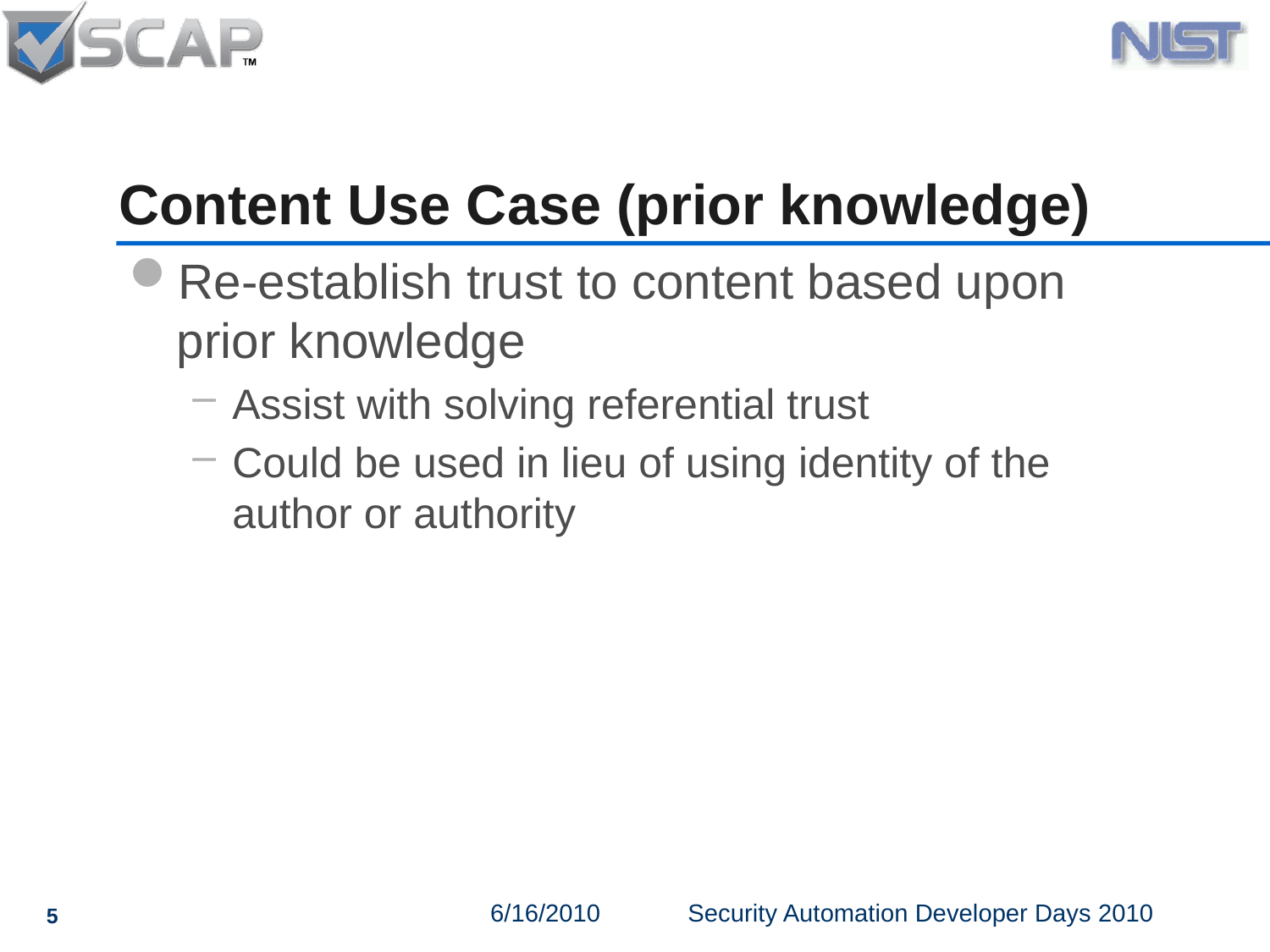

# Content Use Case (prior knowledge)
Re-establish trust to content based upon prior knowledge
Assist with solving referential trust
Could be used in lieu of using identity of the author or authority
5
6/16/2010
Security Automation Developer Days 2010